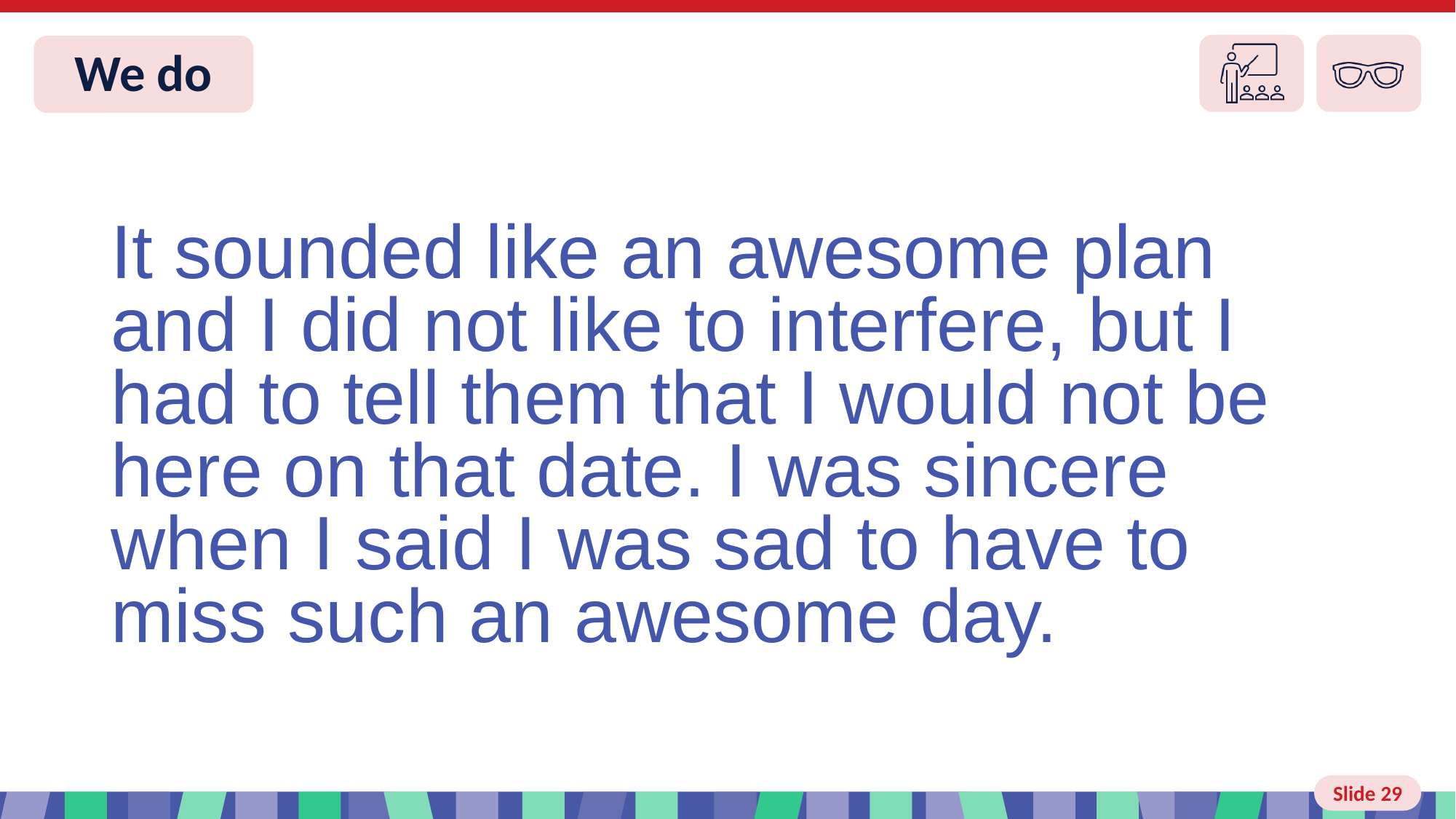

Slide 29 We do
It sounded like an awesome plan and I did not like to interfere, but I had to tell them that I would not be here on that date. I was sincere when I said I was sad to have to miss such an awesome day.